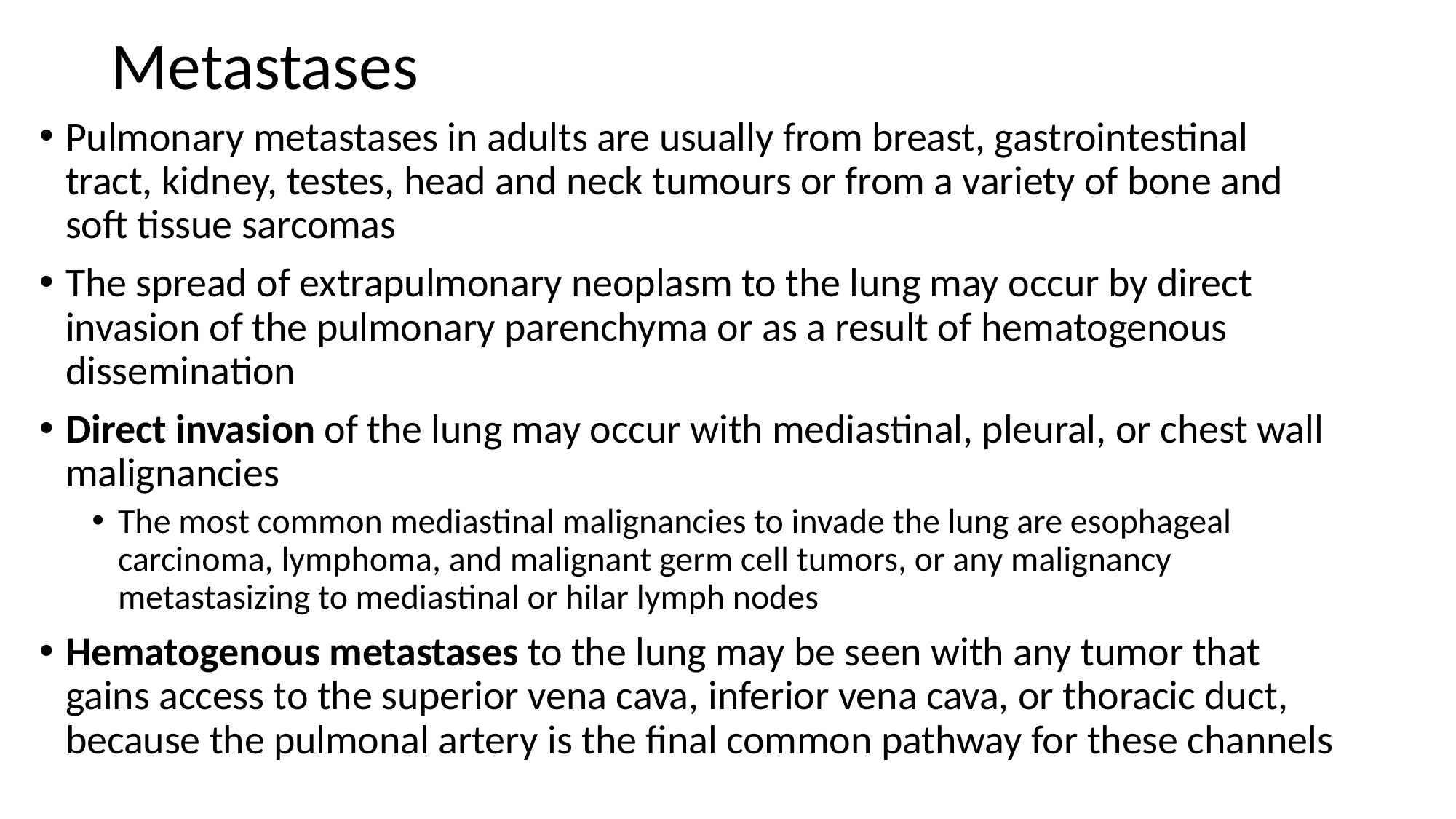

# Metastases
Pulmonary metastases in adults are usually from breast, gastrointestinal tract, kidney, testes, head and neck tumours or from a variety of bone and soft tissue sarcomas
The spread of extrapulmonary neoplasm to the lung may occur by direct invasion of the pulmonary parenchyma or as a result of hematogenous dissemination
Direct invasion of the lung may occur with mediastinal, pleural, or chest wall malignancies
The most common mediastinal malignancies to invade the lung are esophageal carcinoma, lymphoma, and malignant germ cell tumors, or any malignancy metastasizing to mediastinal or hilar lymph nodes
Hematogenous metastases to the lung may be seen with any tumor that gains access to the superior vena cava, inferior vena cava, or thoracic duct, because the pulmonal artery is the final common pathway for these channels